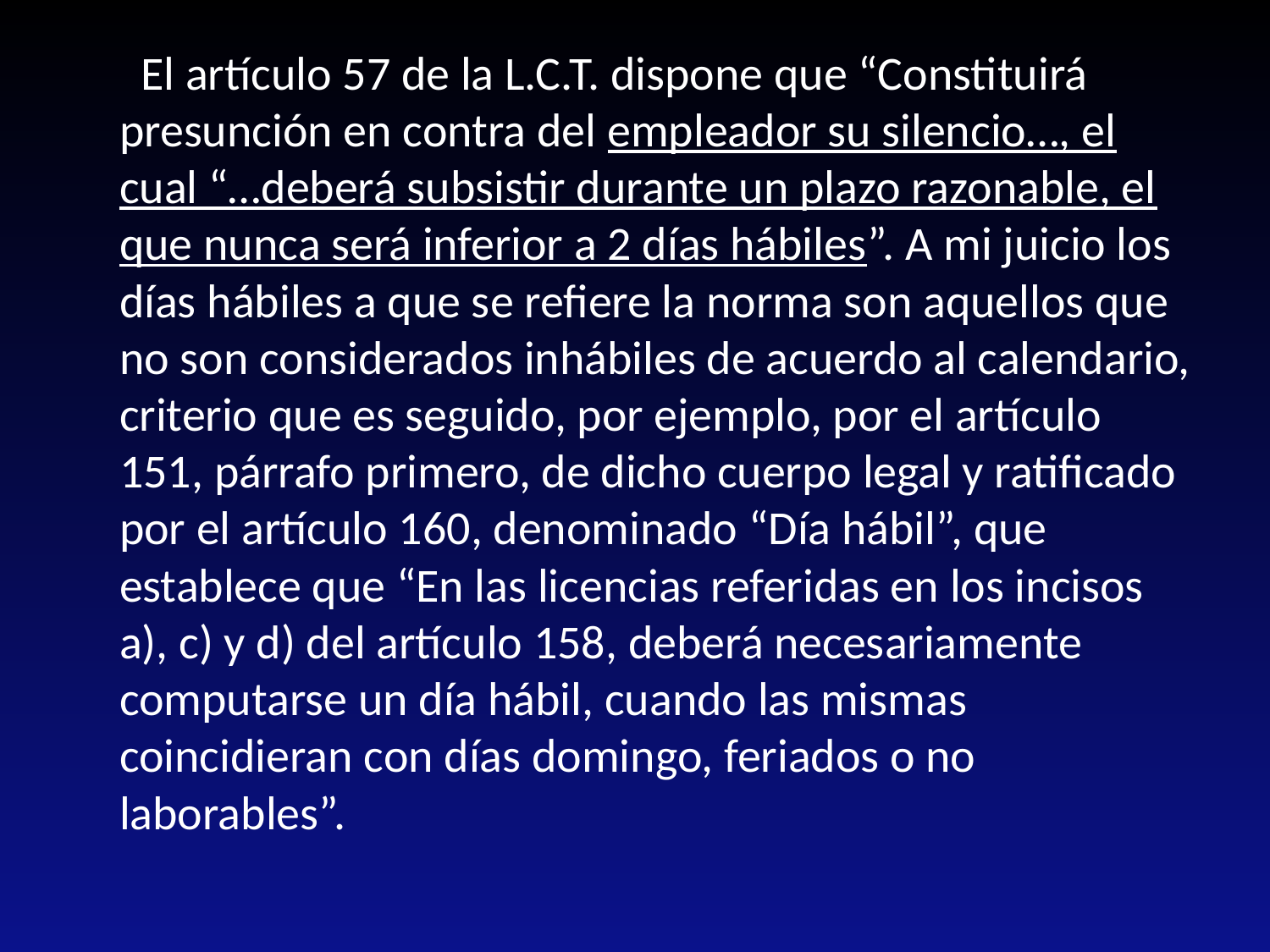

El artículo 57 de la L.C.T. dispone que “Constituirá presunción en contra del empleador su silencio…, el cual “…deberá subsistir durante un plazo razonable, el que nunca será inferior a 2 días hábiles”. A mi juicio los días hábiles a que se refiere la norma son aquellos que no son considerados inhábiles de acuerdo al calendario, criterio que es seguido, por ejemplo, por el artículo 151, párrafo primero, de dicho cuerpo legal y ratificado por el artículo 160, denominado “Día hábil”, que establece que “En las licencias referidas en los incisos a), c) y d) del artículo 158, deberá necesariamente computarse un día hábil, cuando las mismas coincidieran con días domingo, feriados o no laborables”.